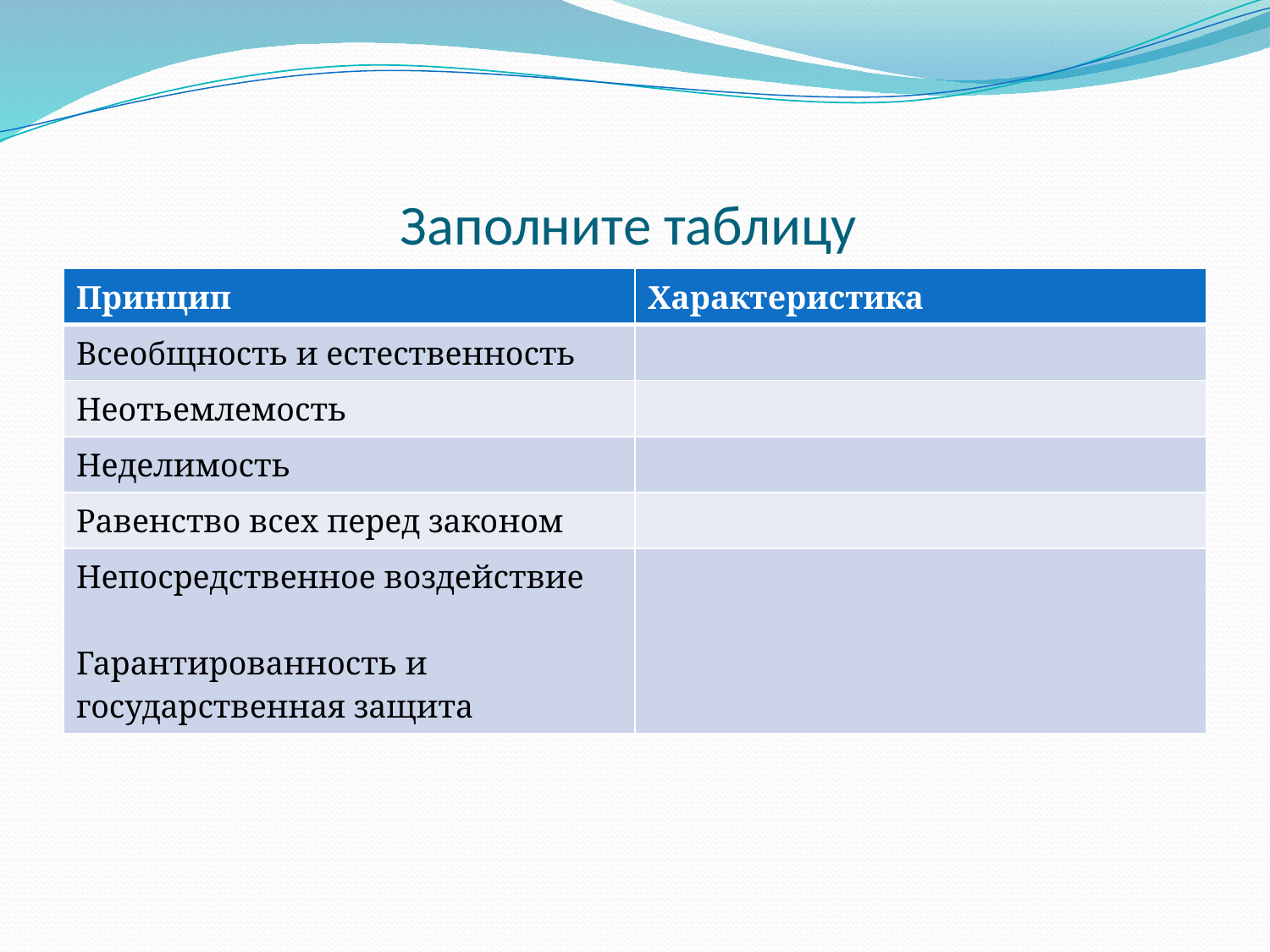

# Заполните таблицу
| Принцип | Характеристика |
| --- | --- |
| Всеобщность и естественность |  |
| Неотьемлемость |  |
| Неделимость |  |
| Равенство всех перед законом |  |
| Непосредственное воздействие Гарантированность и государственная защита |  |